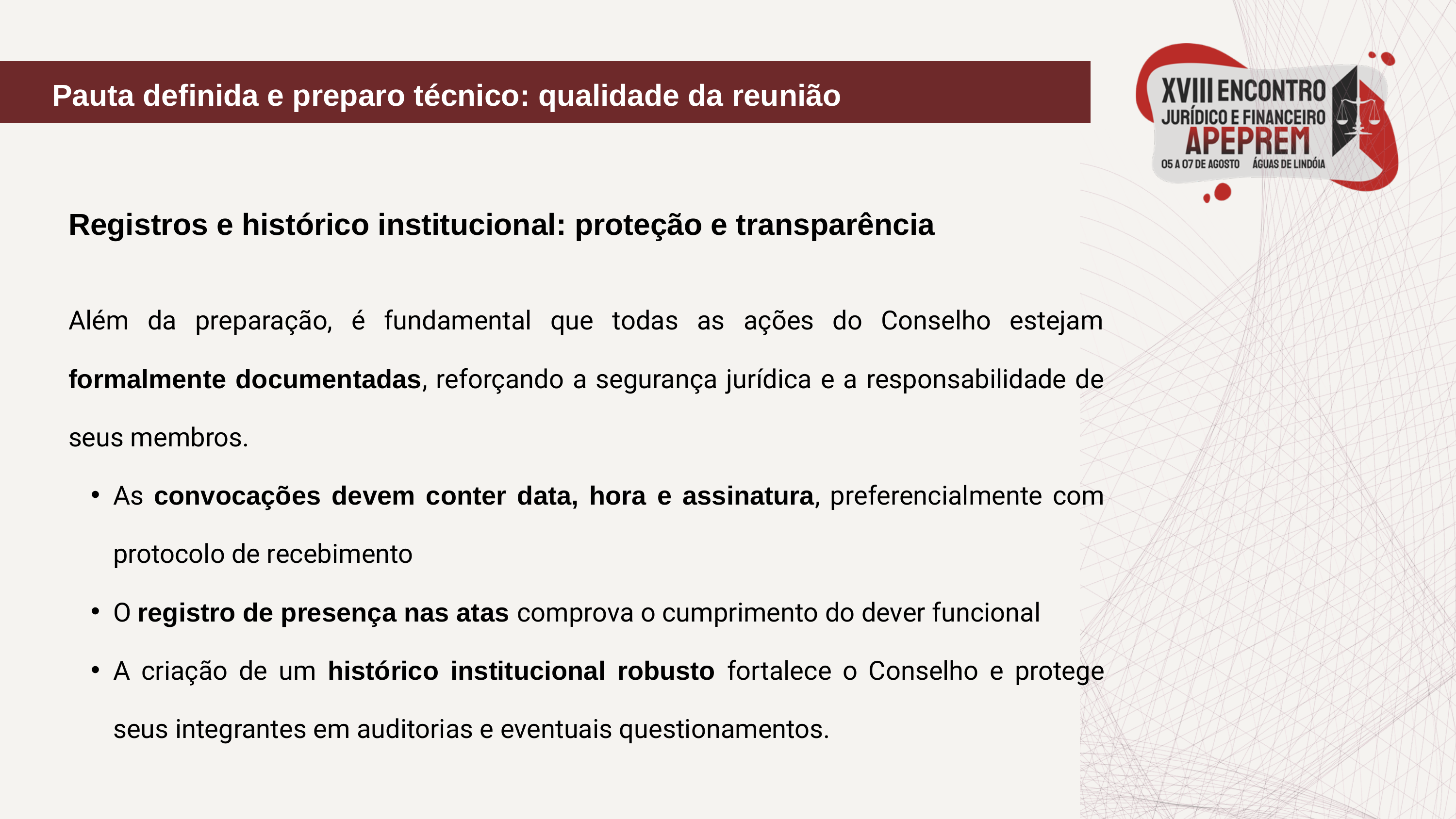

Pauta definida e preparo técnico: qualidade da reunião
Registros e histórico institucional: proteção e transparência
Além da preparação, é fundamental que todas as ações do Conselho estejam formalmente documentadas, reforçando a segurança jurídica e a responsabilidade de seus membros.
As convocações devem conter data, hora e assinatura, preferencialmente com protocolo de recebimento
O registro de presença nas atas comprova o cumprimento do dever funcional
A criação de um histórico institucional robusto fortalece o Conselho e protege seus integrantes em auditorias e eventuais questionamentos.